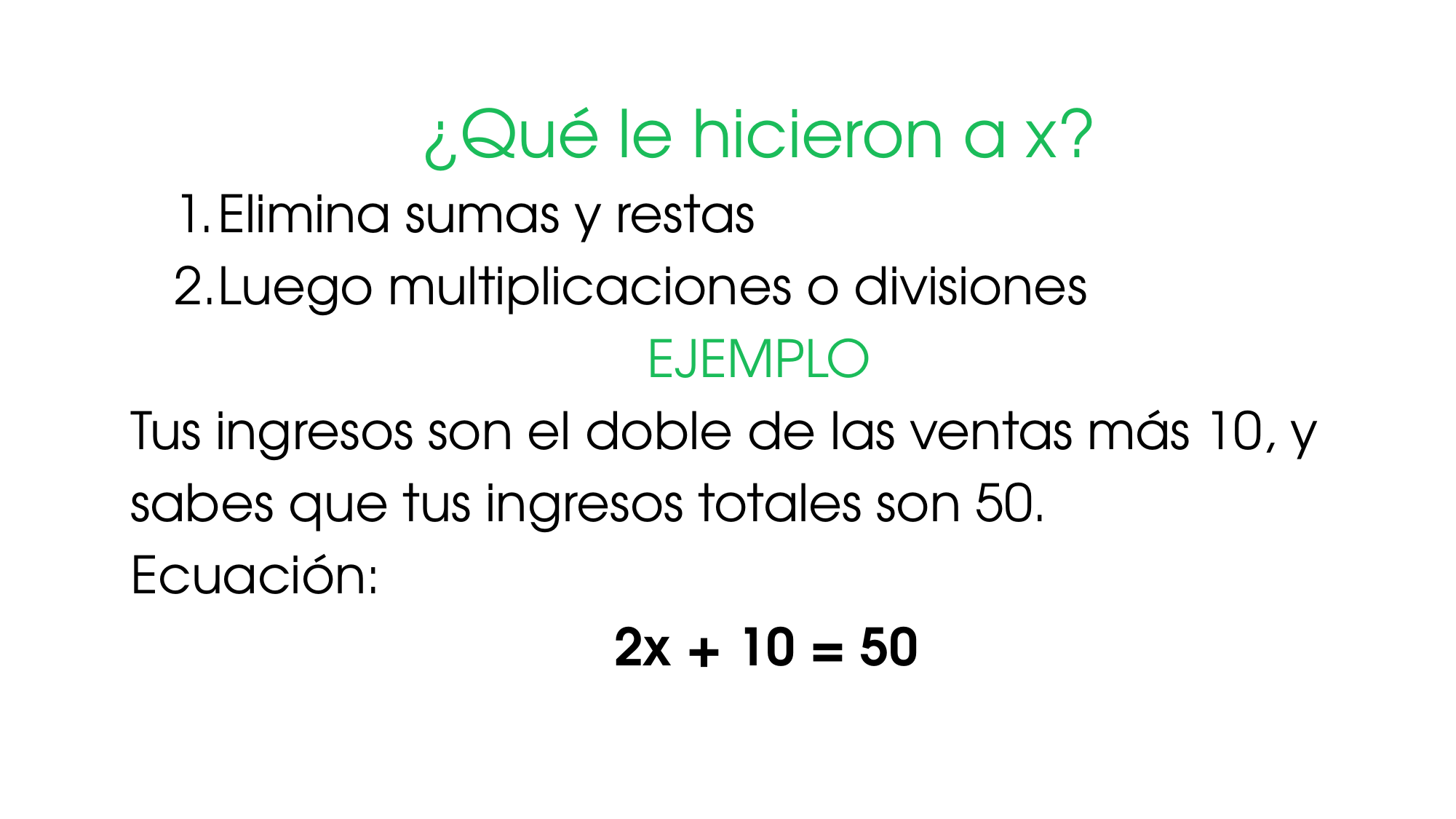

¿Qué le hicieron a x?
Elimina sumas y restas
Luego multiplicaciones o divisiones
EJEMPLO
Tus ingresos son el doble de las ventas más 10, y sabes que tus ingresos totales son 50.
Ecuación:
 2x + 10 = 50